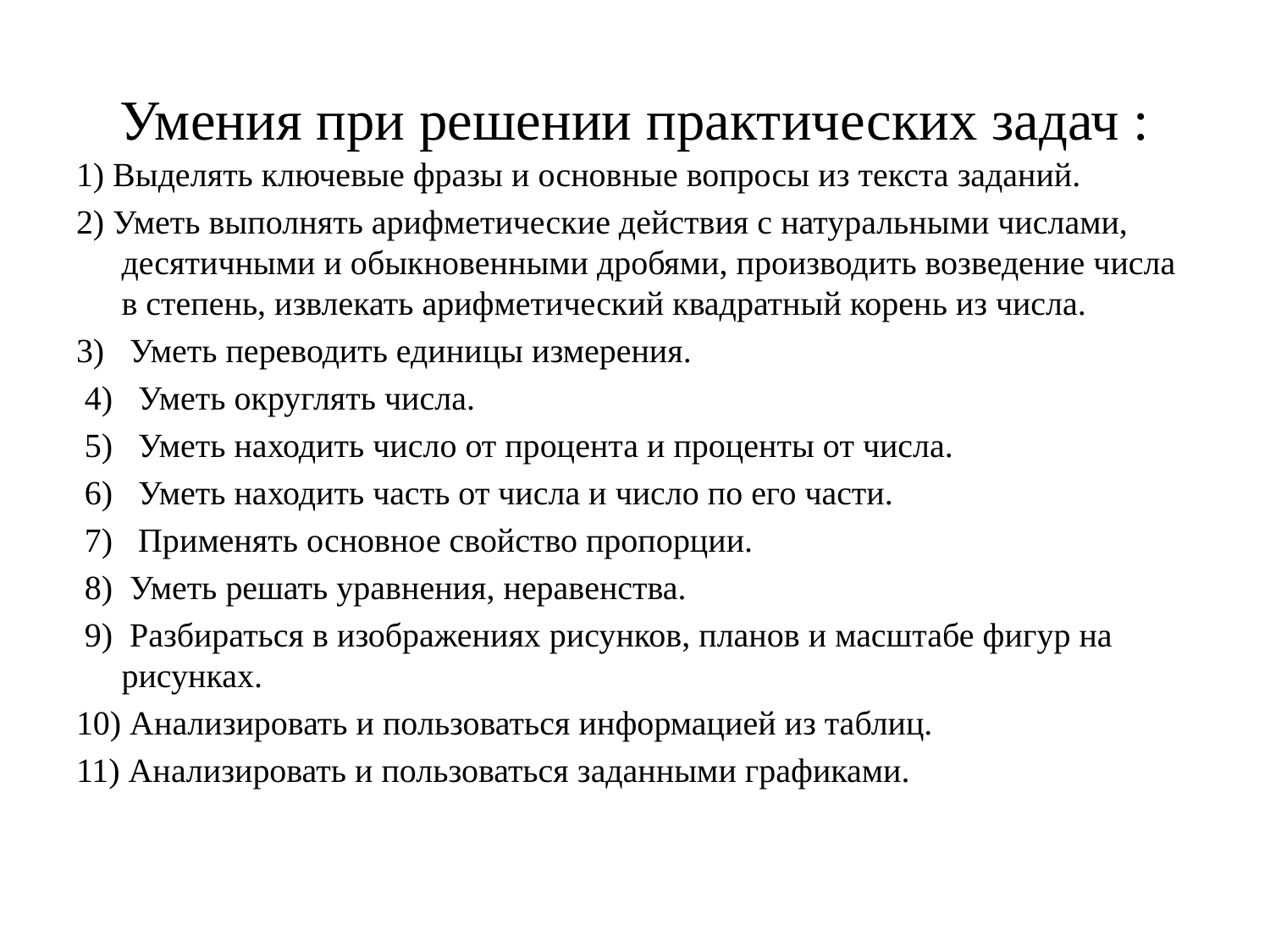

# Умения при решении практических задач :
1) Выделять ключевые фразы и основные вопросы из текста заданий.
2) Уметь выполнять арифметические действия с натуральными числами, десятичными и обыкновенными дробями, производить возведение числа в степень, извлекать арифметический квадратный корень из числа.
3)   Уметь переводить единицы измерения.
 4)   Уметь округлять числа.
 5)   Уметь находить число от процента и проценты от числа.
 6)   Уметь находить часть от числа и число по его части.
 7)   Применять основное свойство пропорции.
 8)  Уметь решать уравнения, неравенства.
 9)  Разбираться в изображениях рисунков, планов и масштабе фигур на рисунках.
10) Анализировать и пользоваться информацией из таблиц.
11) Анализировать и пользоваться заданными графиками.